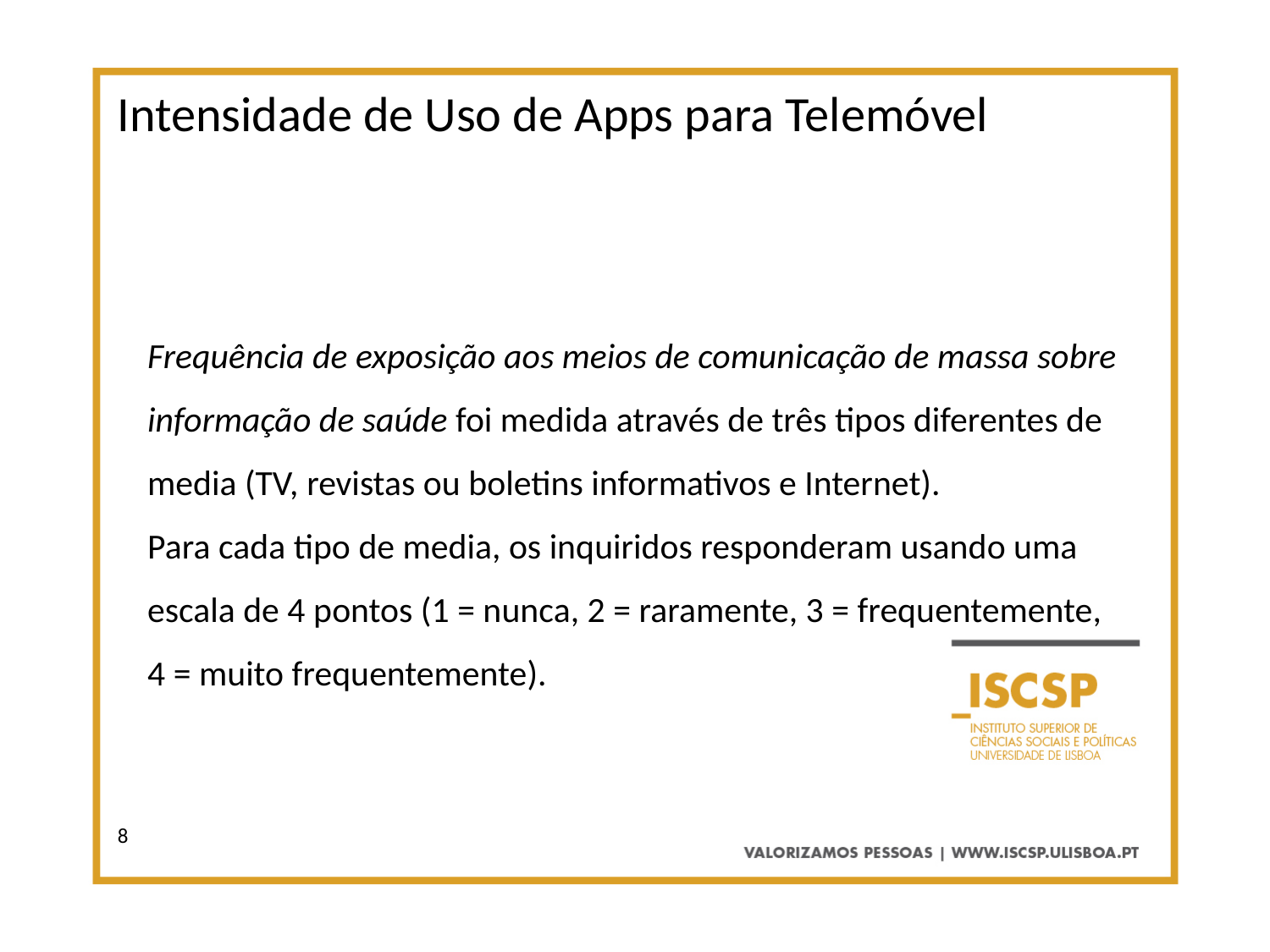

Intensidade de Uso de Apps para Telemóvel
Frequência de exposição aos meios de comunicação de massa sobre informação de saúde foi medida através de três tipos diferentes de media (TV, revistas ou boletins informativos e Internet).
Para cada tipo de media, os inquiridos responderam usando uma escala de 4 pontos (1 = nunca, 2 = raramente, 3 = frequentemente, 4 = muito frequentemente).
8